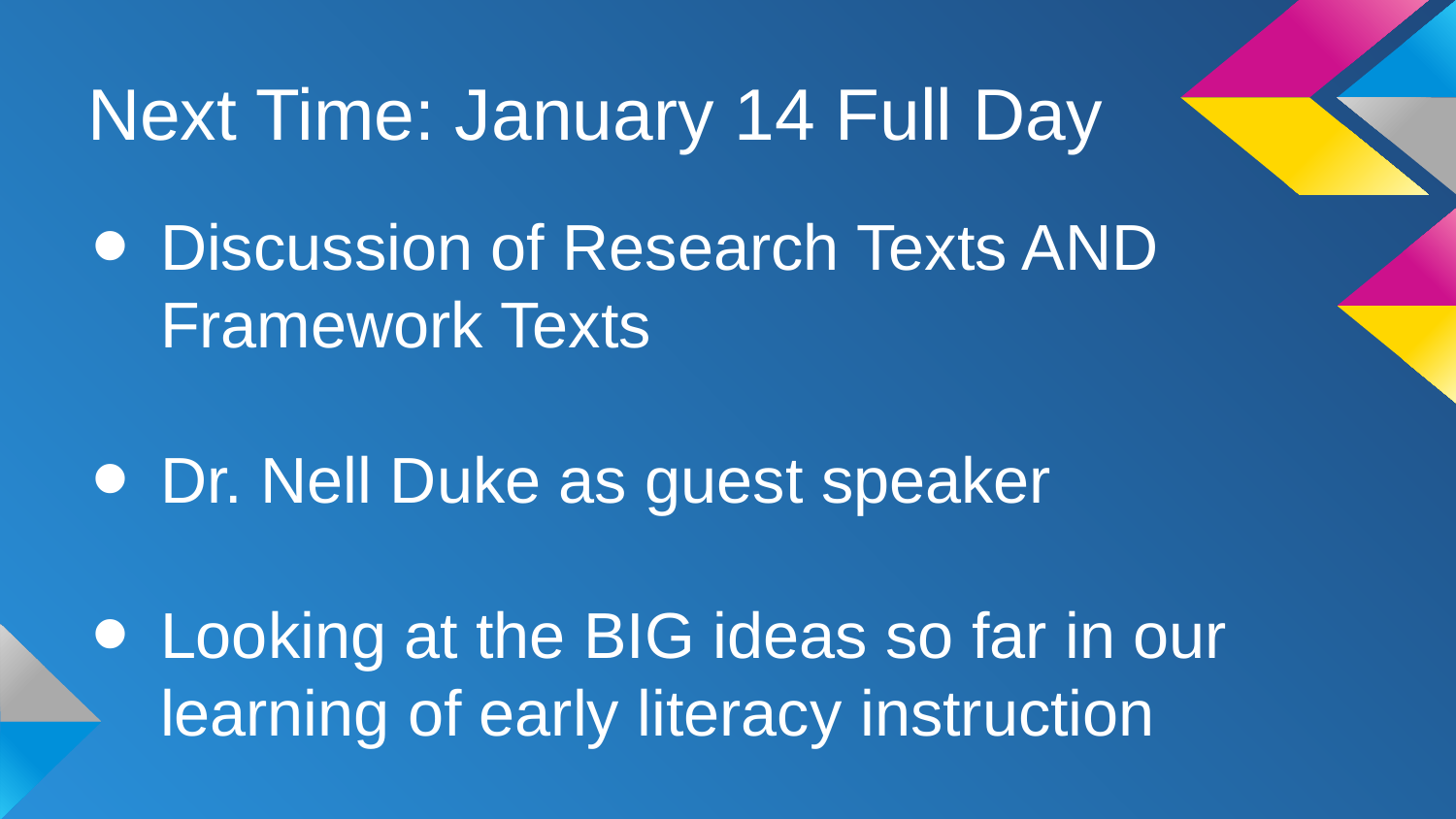

# Next Time: January 14 Full Day
Discussion of Research Texts AND Framework Texts

Dr. Nell Duke as guest speaker

Looking at the BIG ideas so far in our learning of early literacy instruction